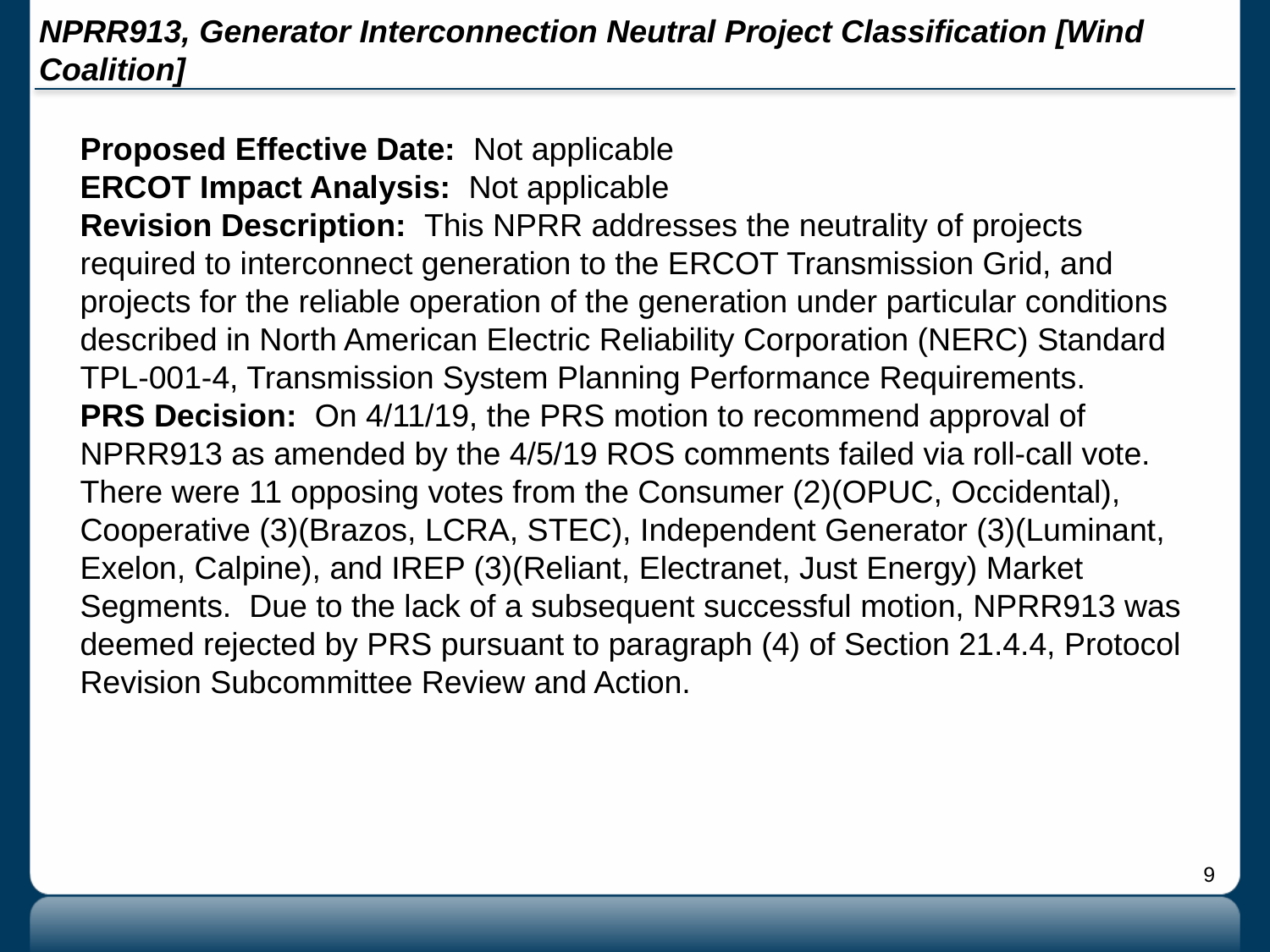

# NPRR913, Generator Interconnection Neutral Project Classification [Wind Coalition]
Proposed Effective Date:  Not applicable
ERCOT Impact Analysis:  Not applicable
Revision Description:  This NPRR addresses the neutrality of projects required to interconnect generation to the ERCOT Transmission Grid, and projects for the reliable operation of the generation under particular conditions described in North American Electric Reliability Corporation (NERC) Standard TPL-001-4, Transmission System Planning Performance Requirements.
PRS Decision:  On 4/11/19, the PRS motion to recommend approval of NPRR913 as amended by the 4/5/19 ROS comments failed via roll-call vote.  There were 11 opposing votes from the Consumer (2)(OPUC, Occidental), Cooperative (3)(Brazos, LCRA, STEC), Independent Generator (3)(Luminant, Exelon, Calpine), and IREP (3)(Reliant, Electranet, Just Energy) Market Segments.  Due to the lack of a subsequent successful motion, NPRR913 was deemed rejected by PRS pursuant to paragraph (4) of Section 21.4.4, Protocol Revision Subcommittee Review and Action.